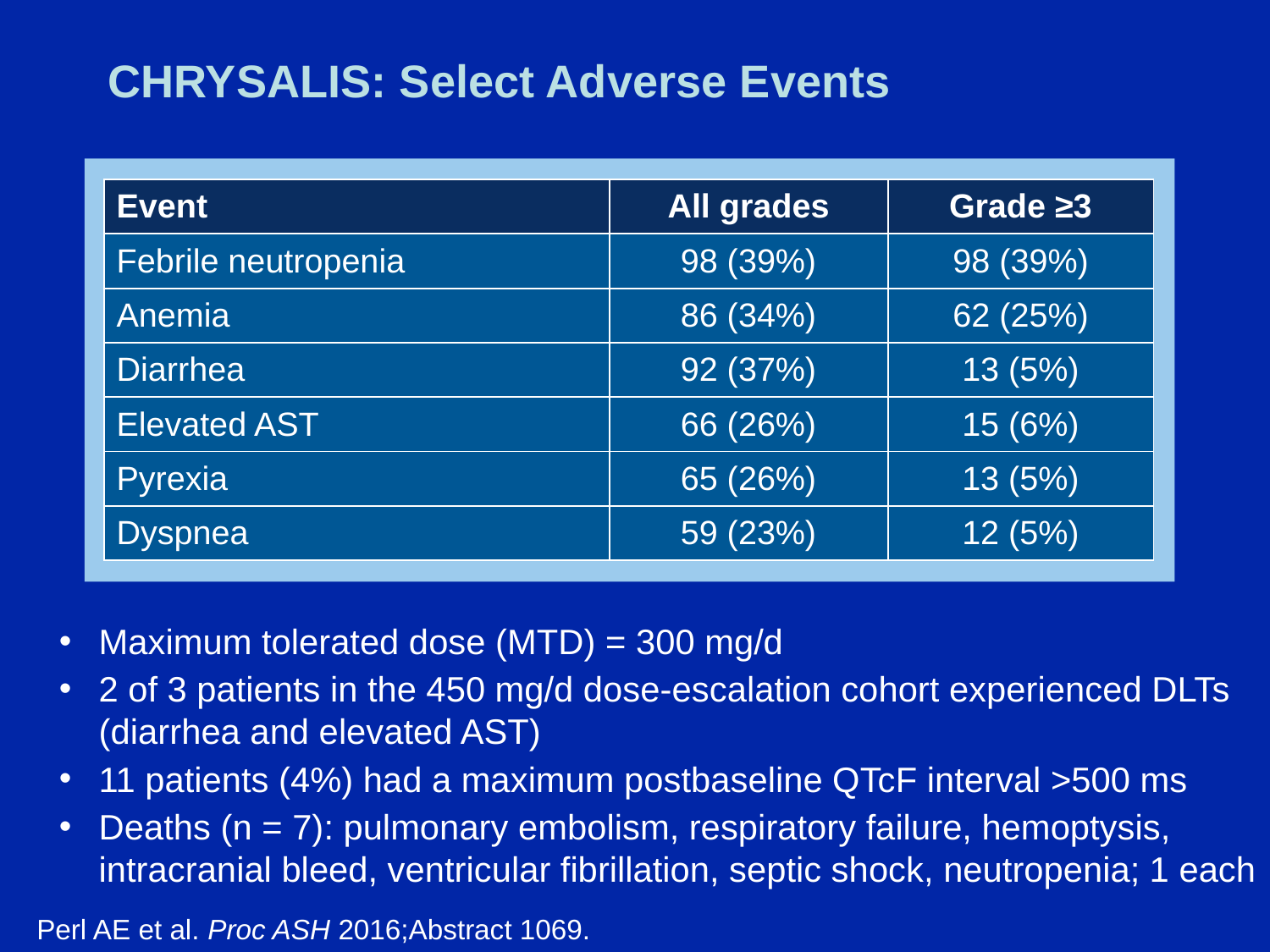

# CHRYSALIS: Select Adverse Events

| Event | All grades | Grade ≥3 |
| --- | --- | --- |
| Febrile neutropenia | 98 (39%) | 98 (39%) |
| Anemia | 86 (34%) | 62 (25%) |
| Diarrhea | 92 (37%) | 13 (5%) |
| Elevated AST | 66 (26%) | 15 (6%) |
| Pyrexia | 65 (26%) | 13 (5%) |
| Dyspnea | 59 (23%) | 12 (5%) |
Maximum tolerated dose (MTD) = 300 mg/d
2 of 3 patients in the 450 mg/d dose-escalation cohort experienced DLTs (diarrhea and elevated AST)
11 patients (4%) had a maximum postbaseline QTcF interval >500 ms
Deaths (n = 7): pulmonary embolism, respiratory failure, hemoptysis, intracranial bleed, ventricular fibrillation, septic shock, neutropenia; 1 each
Perl AE et al. Proc ASH 2016;Abstract 1069.